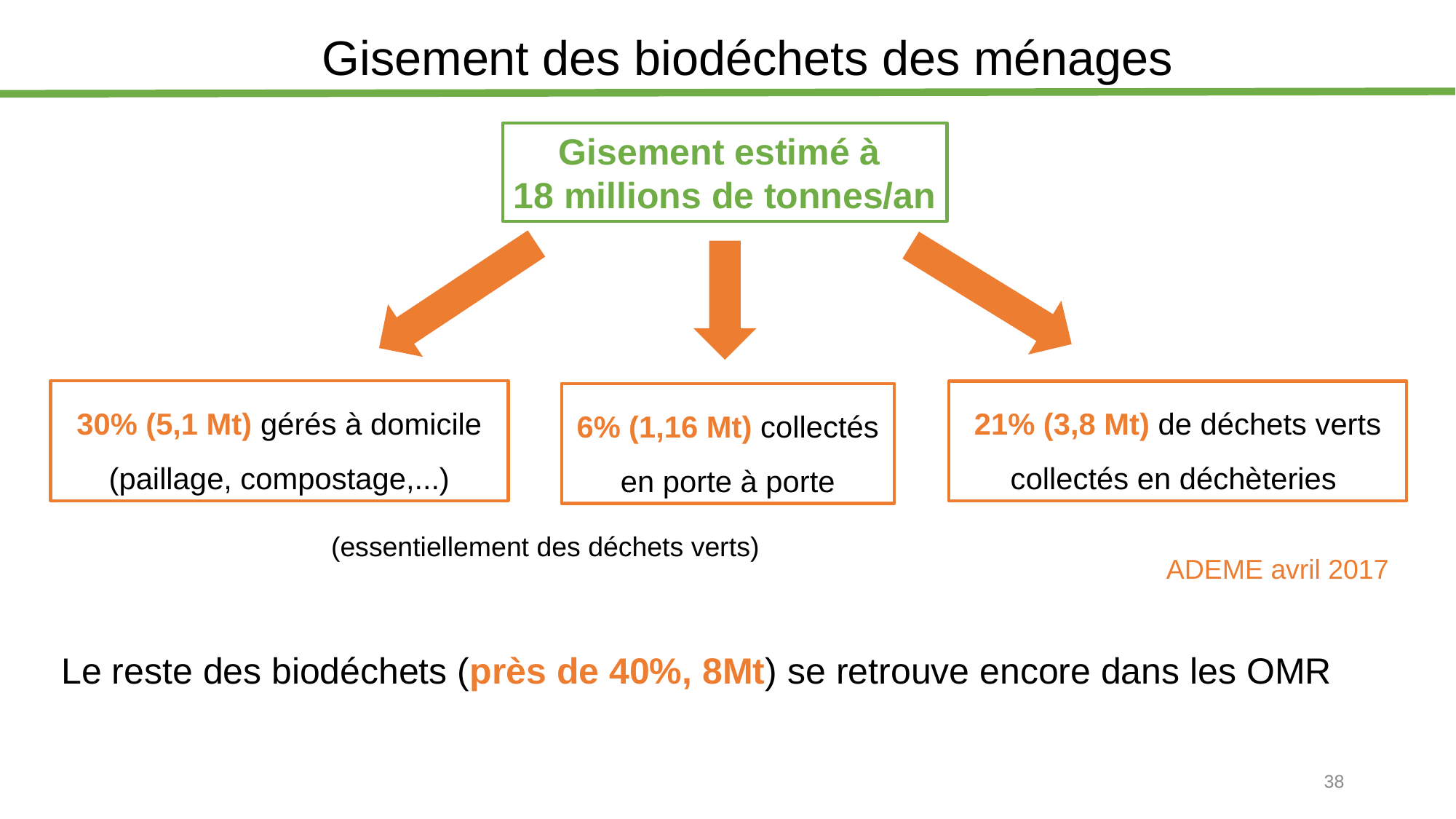

# Gisement des biodéchets des ménages
Gisement estimé à
18 millions de tonnes/an

30% (5,1 Mt) gérés à domicile (paillage, compostage,...)
21% (3,8 Mt) de déchets verts collectés en déchèteries
6% (1,16 Mt) collectés en porte à porte
(essentiellement des déchets verts)
ADEME avril 2017
Le reste des biodéchets (près de 40%, 8Mt) se retrouve encore dans les OMR
38